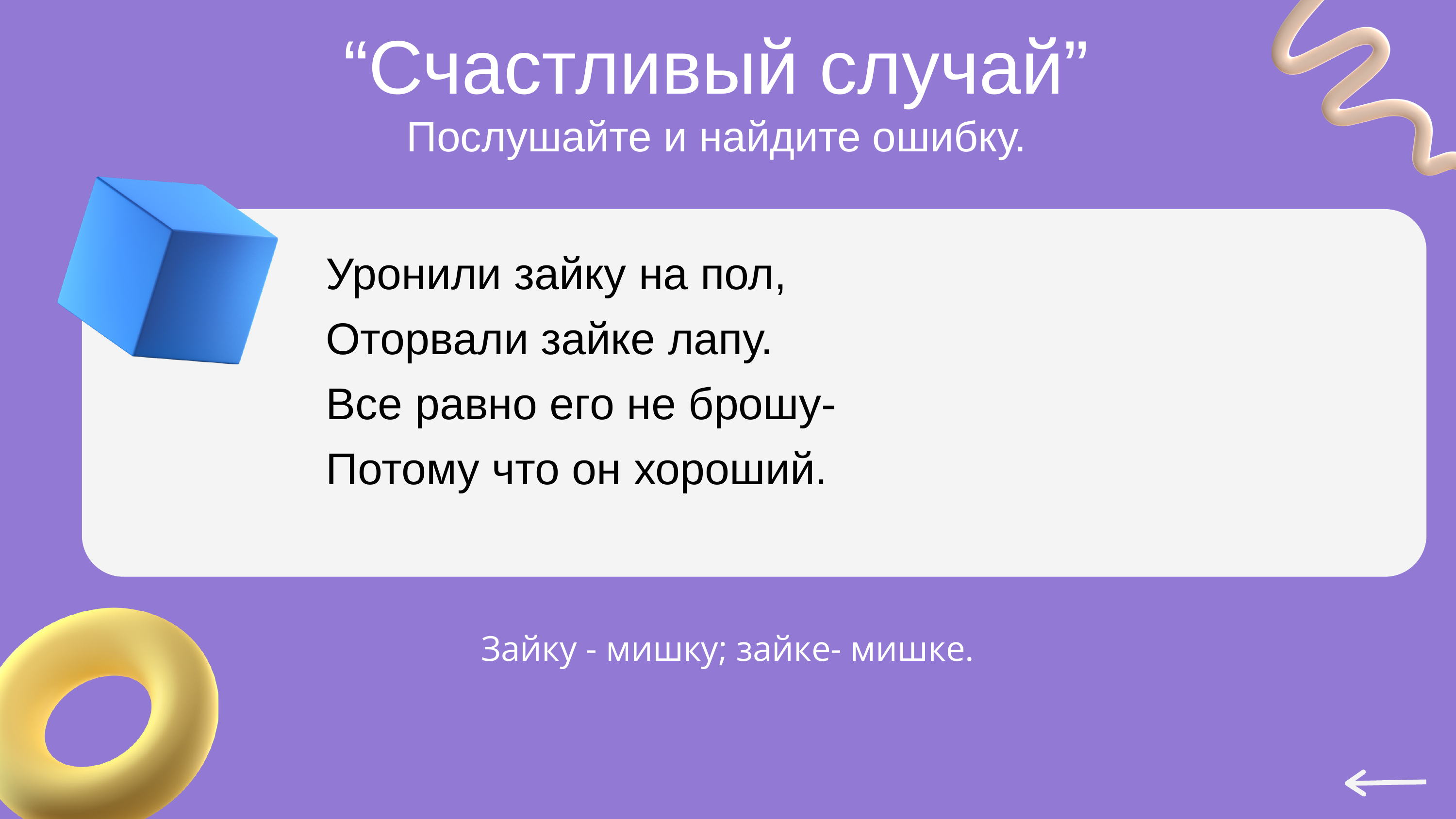

“Счастливый случай”
Послушайте и найдите ошибку.

Уронили зайку на пол,
Оторвали зайке лапу.
Все равно его не брошу-
Потому что он хороший.

Зайку - мишку; зайке- мишке.